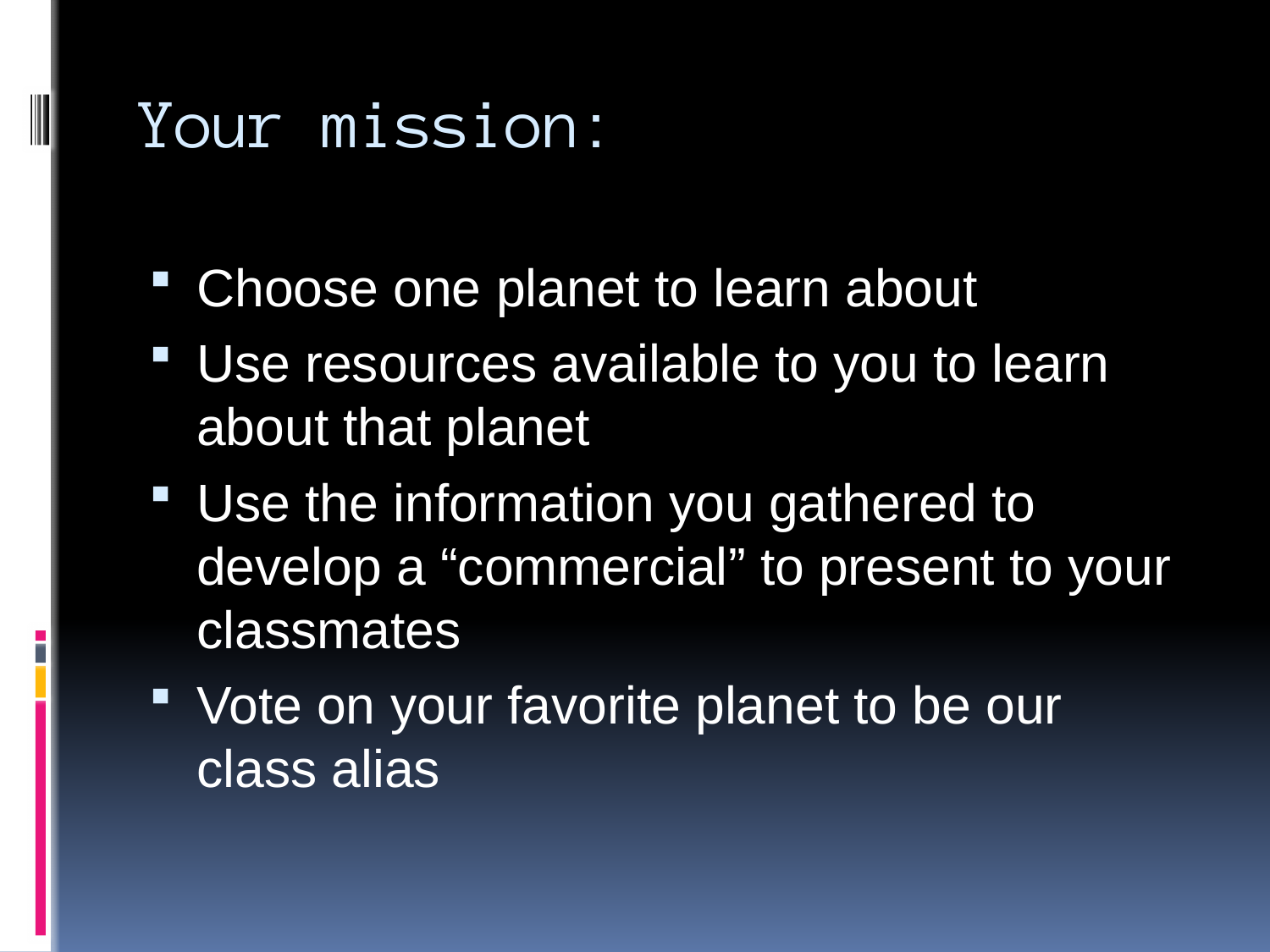

# Your mission:
Choose one planet to learn about
Use resources available to you to learn about that planet
Use the information you gathered to develop a “commercial” to present to your classmates
Vote on your favorite planet to be our class alias